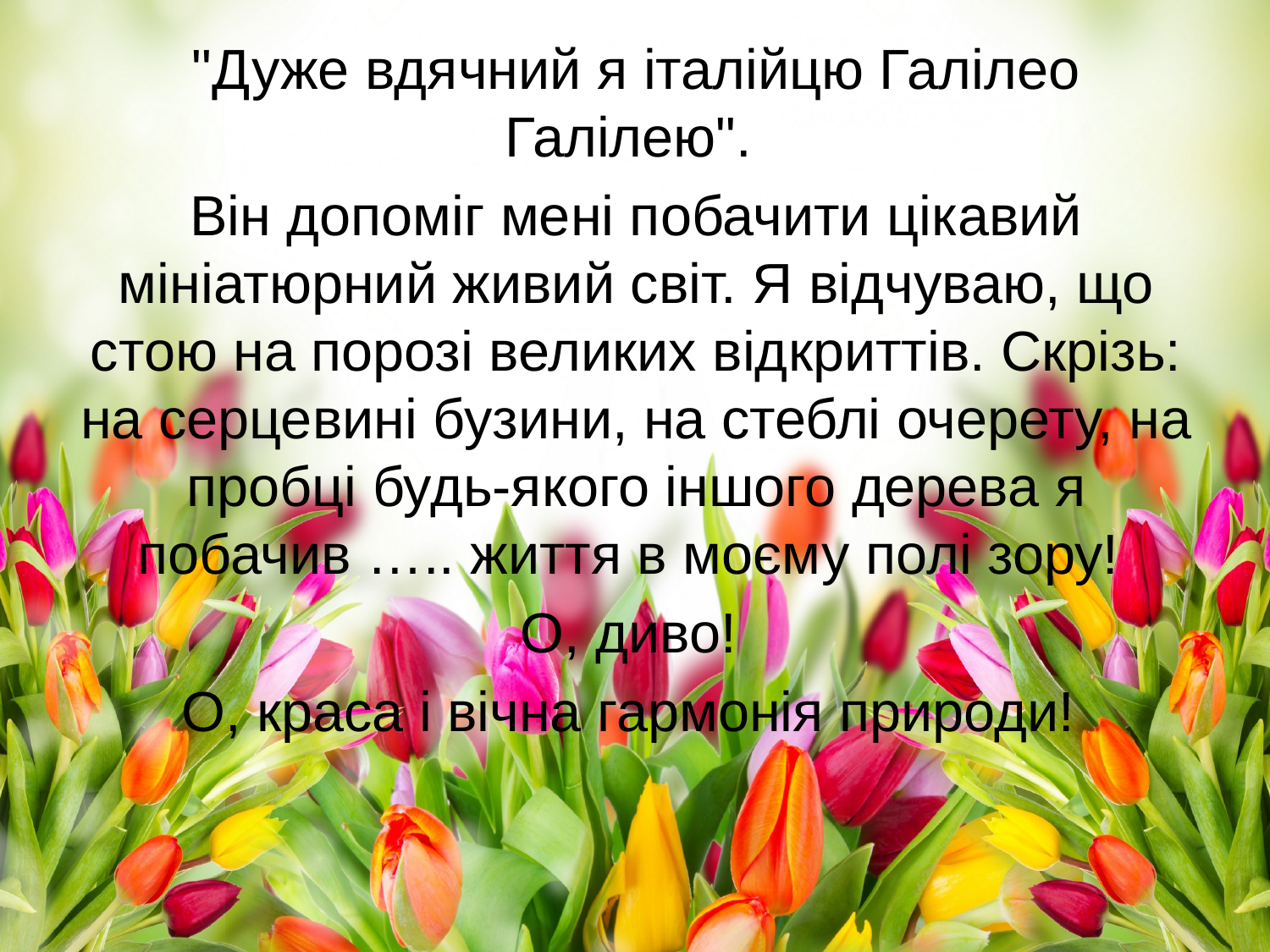

"Дуже вдячний я італійцю Галілео Галілею".
Він допоміг мені побачити цікавий мініатюрний живий світ. Я відчуваю, що стою на порозі великих відкриттів. Скрізь: на серцевині бузини, на стеблі очерету, на пробці будь-якого іншого дерева я побачив ….. життя в моєму полі зору!
О, диво!
О, краса і вічна гармонія природи!